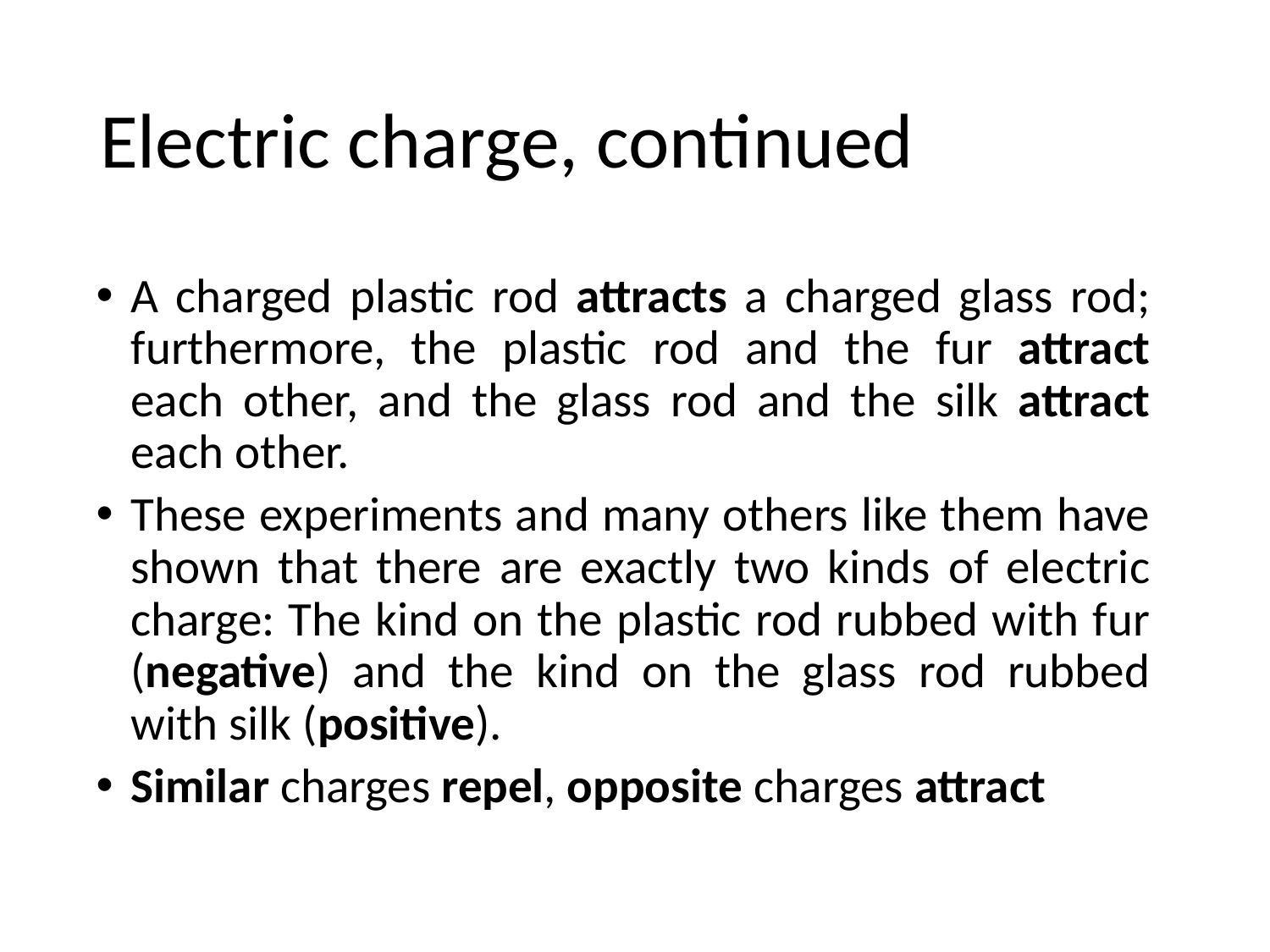

# Electric charge, continued
A charged plastic rod attracts a charged glass rod; furthermore, the plastic rod and the fur attract each other, and the glass rod and the silk attract each other.
These experiments and many others like them have shown that there are exactly two kinds of electric charge: The kind on the plastic rod rubbed with fur (negative) and the kind on the glass rod rubbed with silk (positive).
Similar charges repel, opposite charges attract